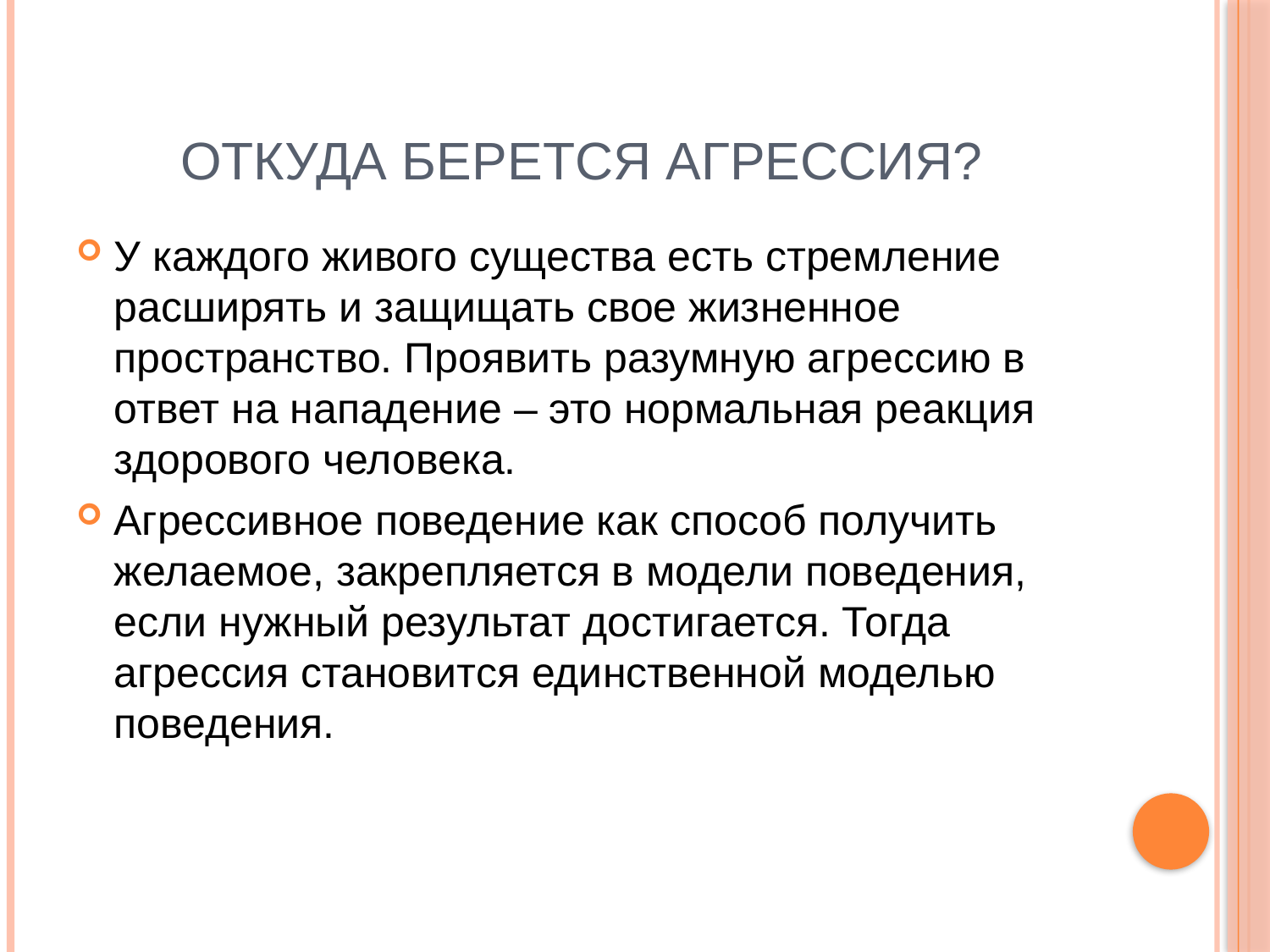

# Откуда берется агрессия?
У каждого живого существа есть стремление расширять и защищать свое жизненное пространство. Проявить разумную агрессию в ответ на нападение – это нормальная реакция здорового человека.
Агрессивное поведение как способ получить желаемое, закрепляется в модели поведения, если нужный результат достигается. Тогда агрессия становится единственной моделью поведения.